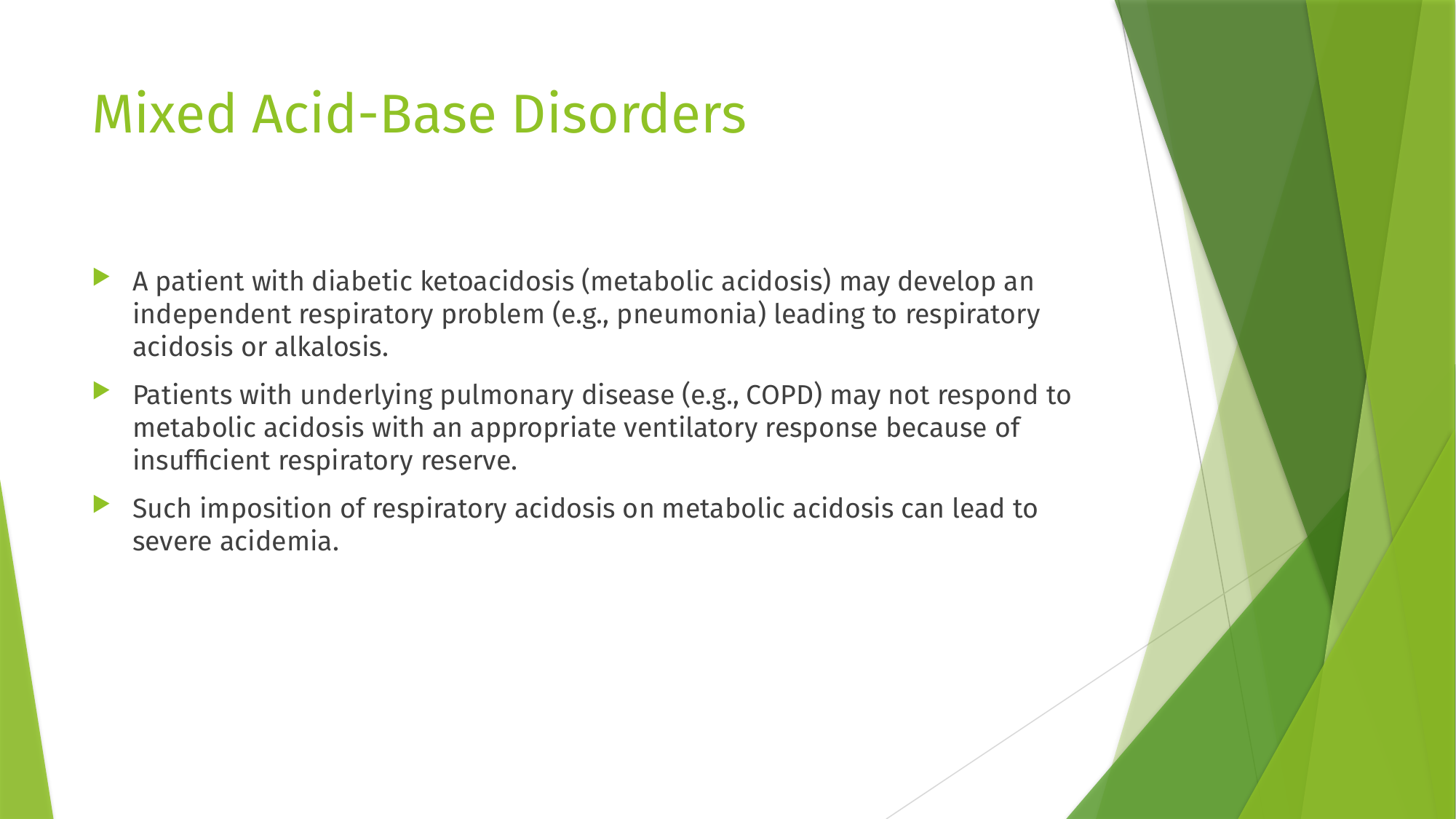

# Mixed Acid-Base Disorders
A patient with diabetic ketoacidosis (metabolic acidosis) may develop an independent respiratory problem (e.g., pneumonia) leading to respiratory acidosis or alkalosis.
Patients with underlying pulmonary disease (e.g., COPD) may not respond to metabolic acidosis with an appropriate ventilatory response because of insufficient respiratory reserve.
Such imposition of respiratory acidosis on metabolic acidosis can lead to severe acidemia.